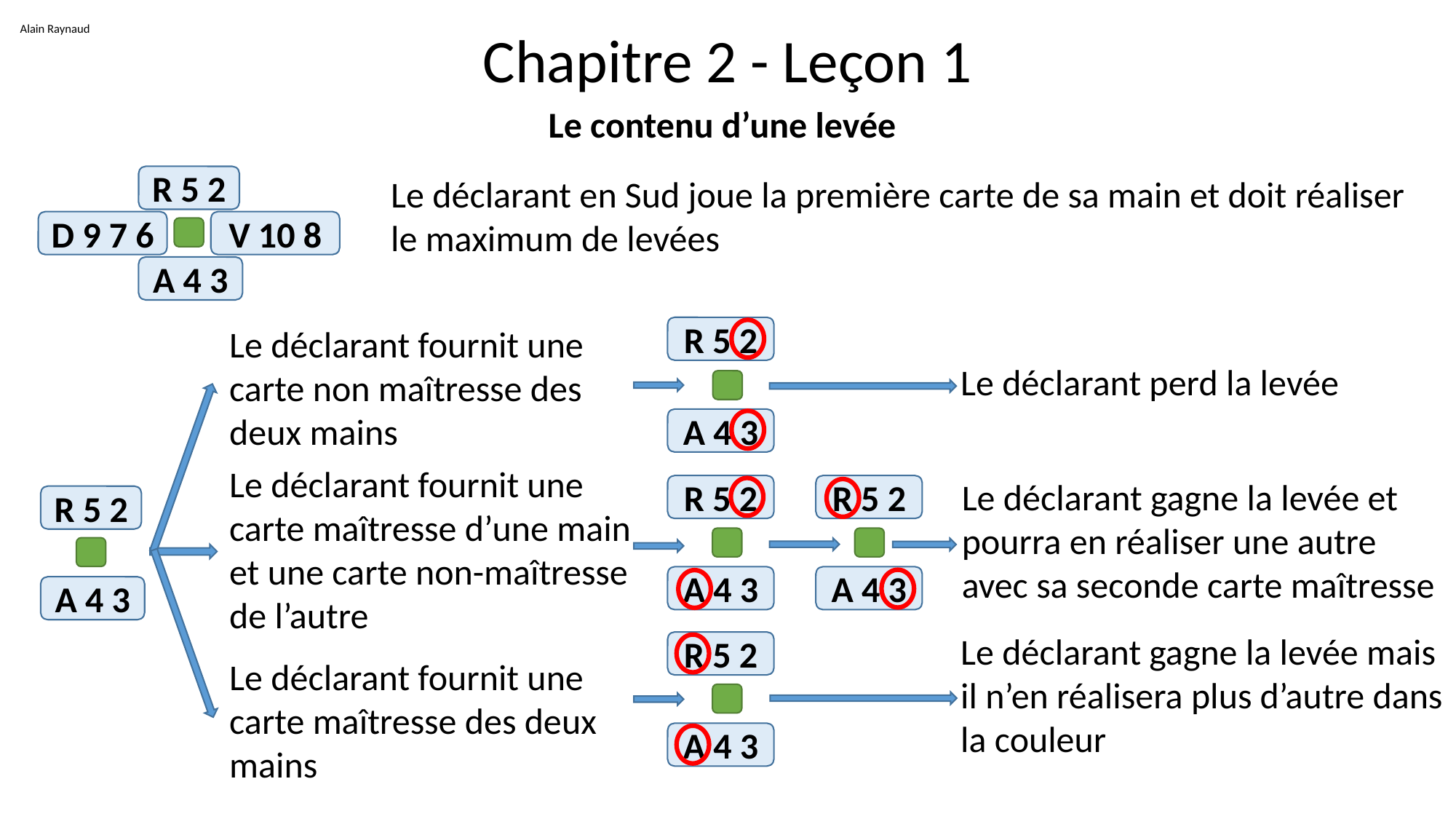

Alain Raynaud
# Chapitre 2 - Leçon 1
Le contenu d’une levée

Le déclarant en Sud joue la première carte de sa main et doit réaliser le maximum de levées
R 5 2
D 9 7 6
V 10 8

A 4 3
Le déclarant fournit une carte non maîtresse des deux mains
R 5 2

A 4 3

Le déclarant perd la levée

Le déclarant fournit une carte maîtresse d’une main et une carte non-maîtresse de l’autre

Le déclarant gagne la levée et pourra en réaliser une autre avec sa seconde carte maîtresse
R 5 2

A 4 3

R 5 2

A 4 3

R 5 2

A 4 3

Le déclarant gagne la levée mais il n’en réalisera plus d’autre dans la couleur

R 5 2

A 4 3

Le déclarant fournit une carte maîtresse des deux mains